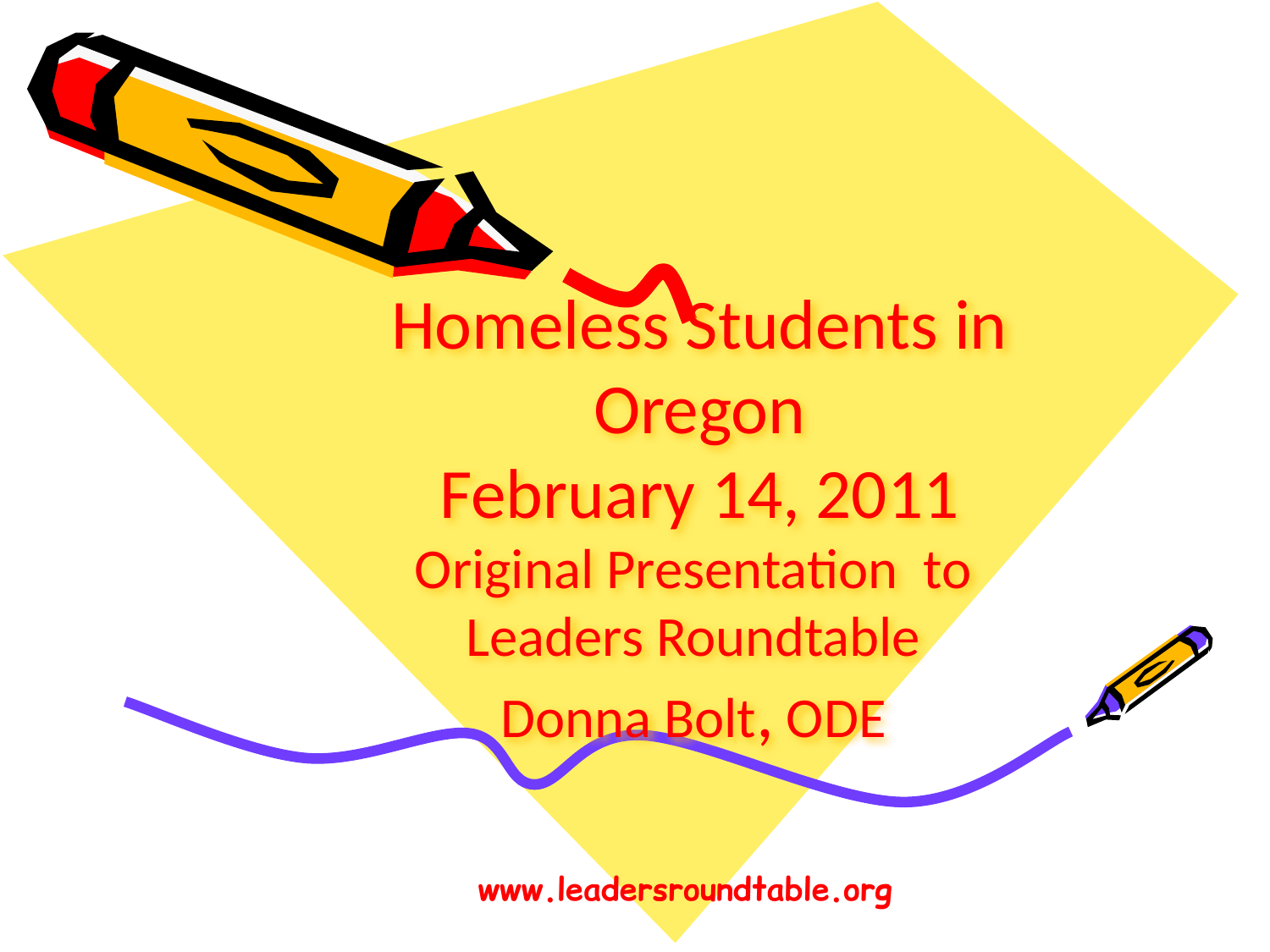

# Homeless Students in Oregon February 14, 2011 Original Presentation  to Leaders Roundtable Donna Bolt, ODE

www.leadersroundtable.org